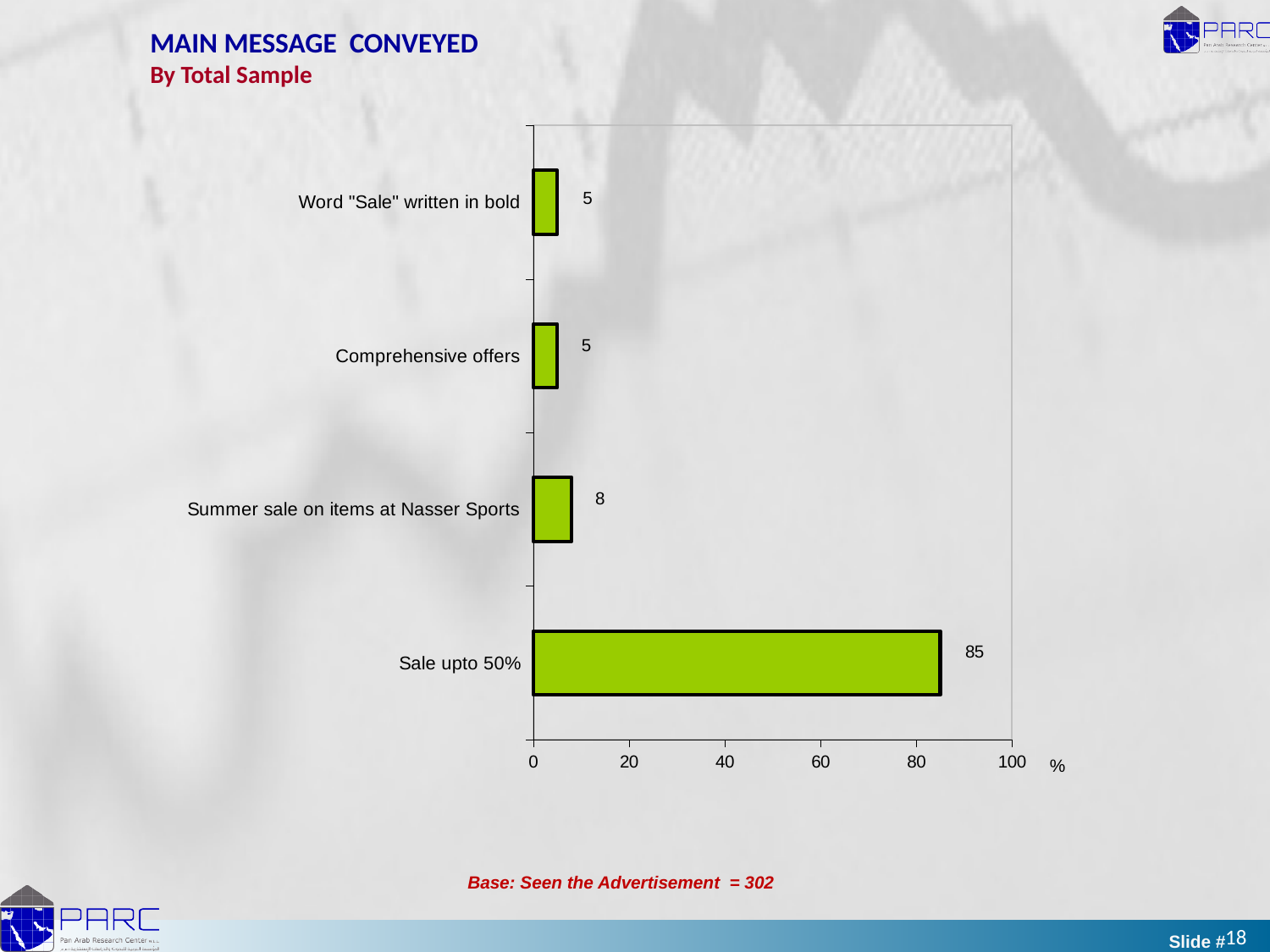

MAIN MESSAGE  CONVEYED
By Total Sample

### Chart

| Category |  |
|---|---|
| Sale upto 50% | 85.0 |
| Summer sale on items at Nasser Sports | 8.0 |
| Comprehensive offers | 5.0 |
| Word "Sale" written in bold | 5.0 |
%
Base: Seen the Advertisement  = 302
18